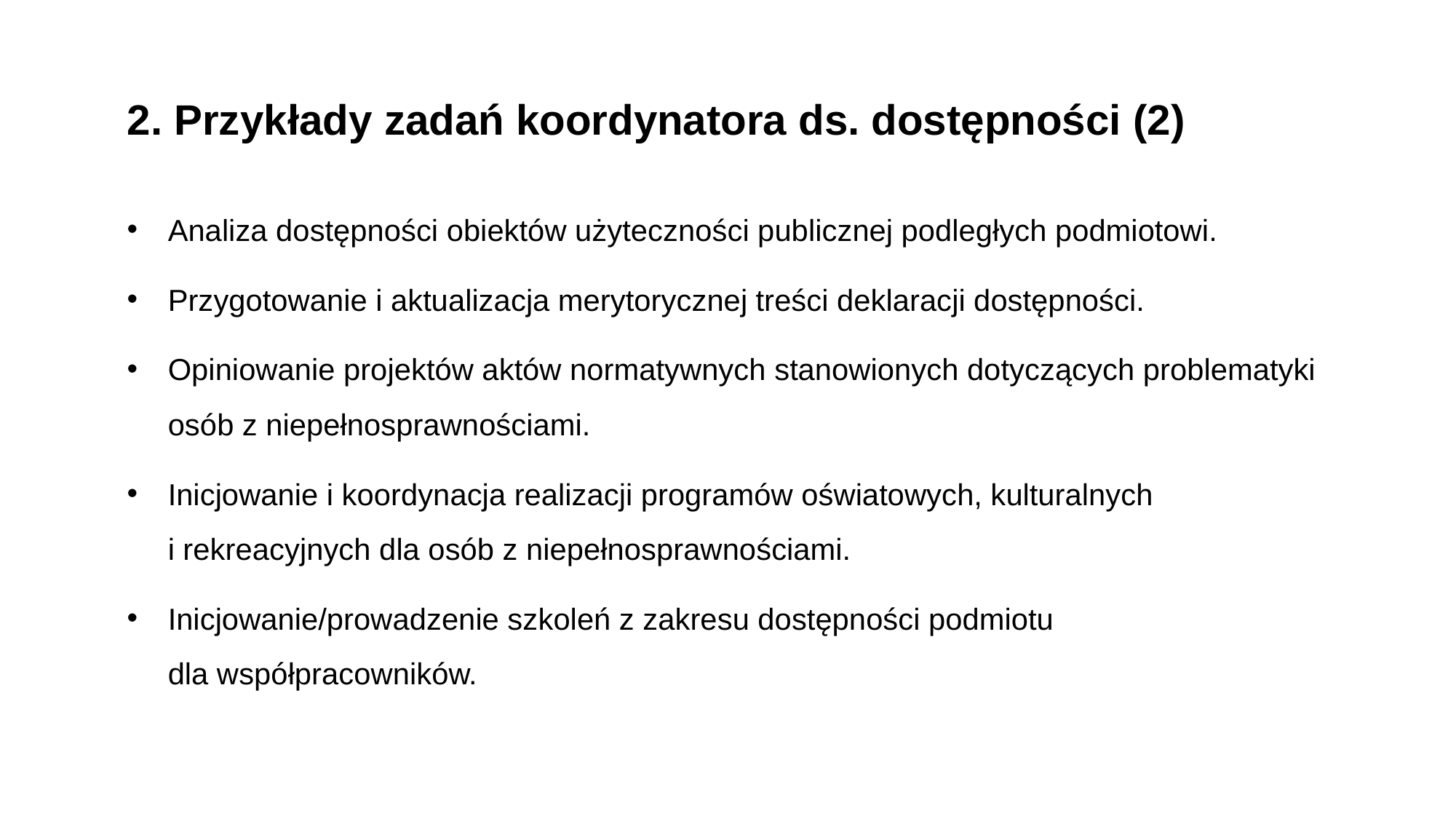

2. Przykłady zadań koordynatora ds. dostępności (2)
Analiza dostępności obiektów użyteczności publicznej podległych podmiotowi.
Przygotowanie i aktualizacja merytorycznej treści deklaracji dostępności.
Opiniowanie projektów aktów normatywnych stanowionych dotyczących problematyki osób z niepełnosprawnościami.
Inicjowanie i koordynacja realizacji programów oświatowych, kulturalnych
i rekreacyjnych dla osób z niepełnosprawnościami.
Inicjowanie/prowadzenie szkoleń z zakresu dostępności podmiotu
dla współpracowników.